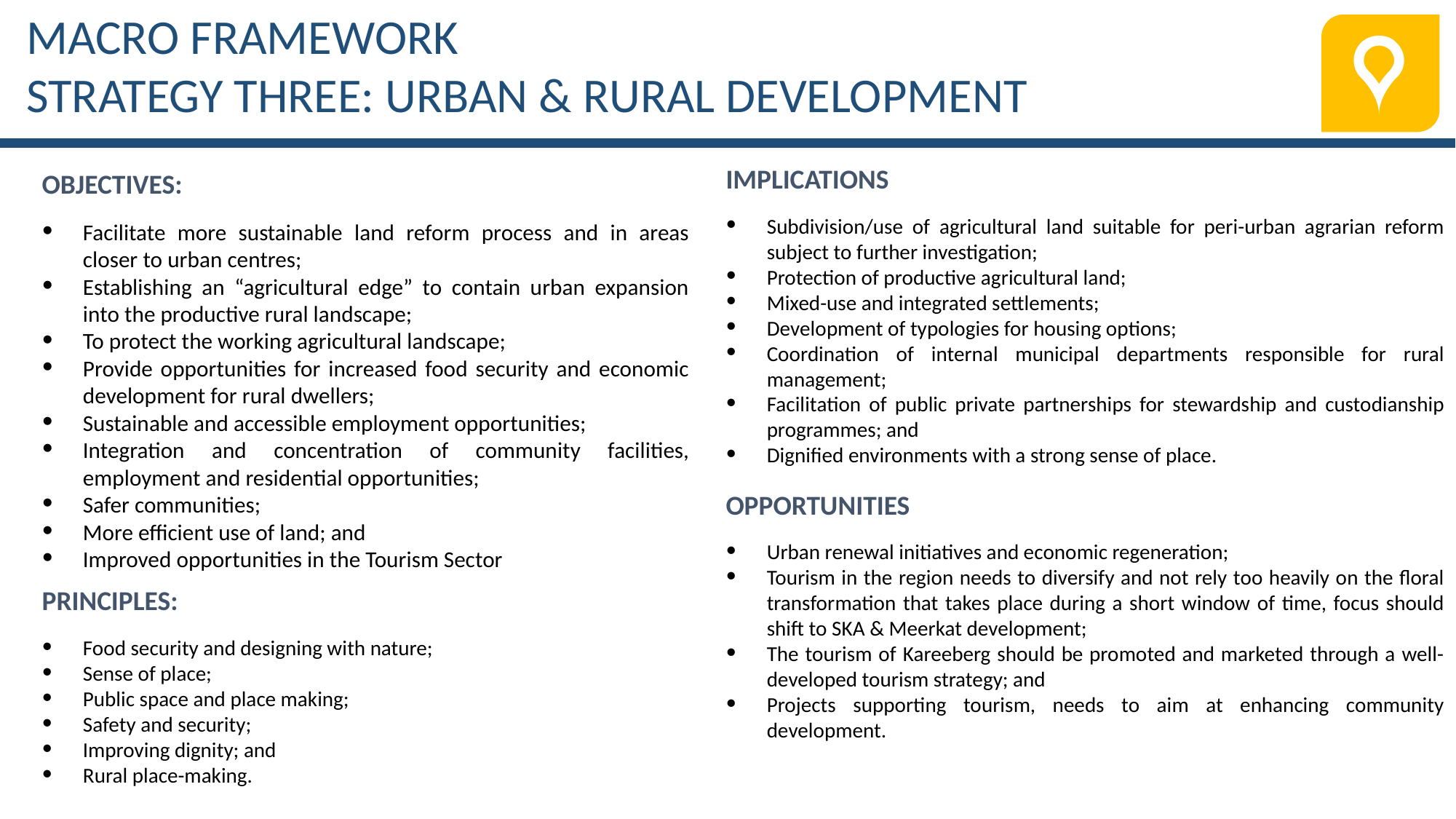

MACRO FRAMEWORK
STRATEGY THREE: URBAN & RURAL DEVELOPMENT

Implications
Subdivision/use of agricultural land suitable for peri-urban agrarian reform subject to further investigation;
Protection of productive agricultural land;
Mixed-use and integrated settlements;
Development of typologies for housing options;
Coordination of internal municipal departments responsible for rural management;
Facilitation of public private partnerships for stewardship and custodianship programmes; and
Dignified environments with a strong sense of place.
Opportunities
Urban renewal initiatives and economic regeneration;
Tourism in the region needs to diversify and not rely too heavily on the floral transformation that takes place during a short window of time, focus should shift to SKA & Meerkat development;
The tourism of Kareeberg should be promoted and marketed through a well-developed tourism strategy; and
Projects supporting tourism, needs to aim at enhancing community development.
Objectives:
Facilitate more sustainable land reform process and in areas closer to urban centres;
Establishing an “agricultural edge” to contain urban expansion into the productive rural landscape;
To protect the working agricultural landscape;
Provide opportunities for increased food security and economic development for rural dwellers;
Sustainable and accessible employment opportunities;
Integration and concentration of community facilities, employment and residential opportunities;
Safer communities;
More efficient use of land; and
Improved opportunities in the Tourism Sector
Principles:
Food security and designing with nature;
Sense of place;
Public space and place making;
Safety and security;
Improving dignity; and
Rural place-making.